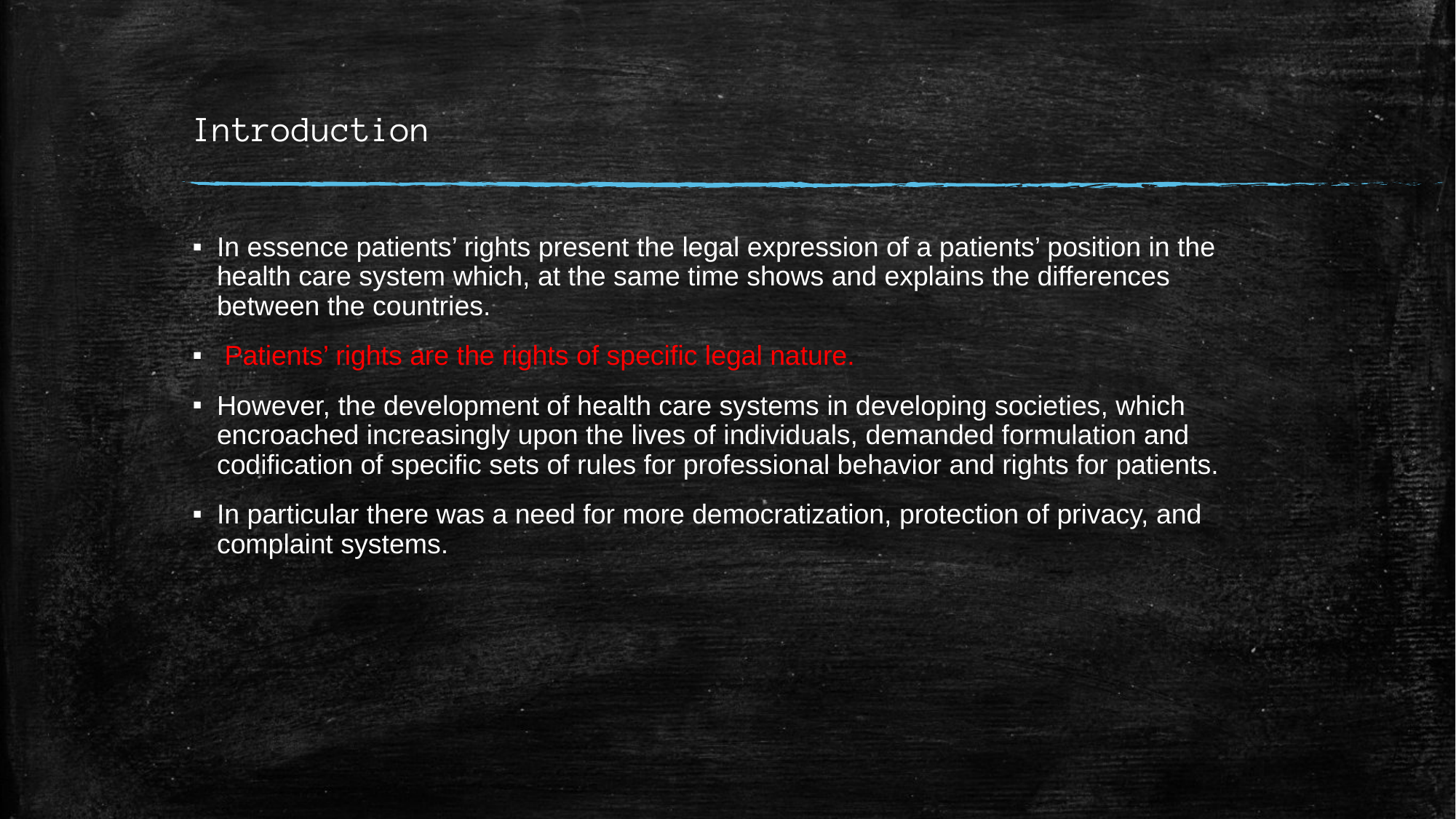

# Introduction
In essence patients’ rights present the legal expression of a patients’ position in the health care system which, at the same time shows and explains the differences between the countries.
 Patients’ rights are the rights of speciﬁc legal nature.
However, the development of health care systems in developing societies, which encroached increasingly upon the lives of individuals, demanded formulation and codiﬁcation of speciﬁc sets of rules for professional behavior and rights for patients.
In particular there was a need for more democratization, protection of privacy, and complaint systems.